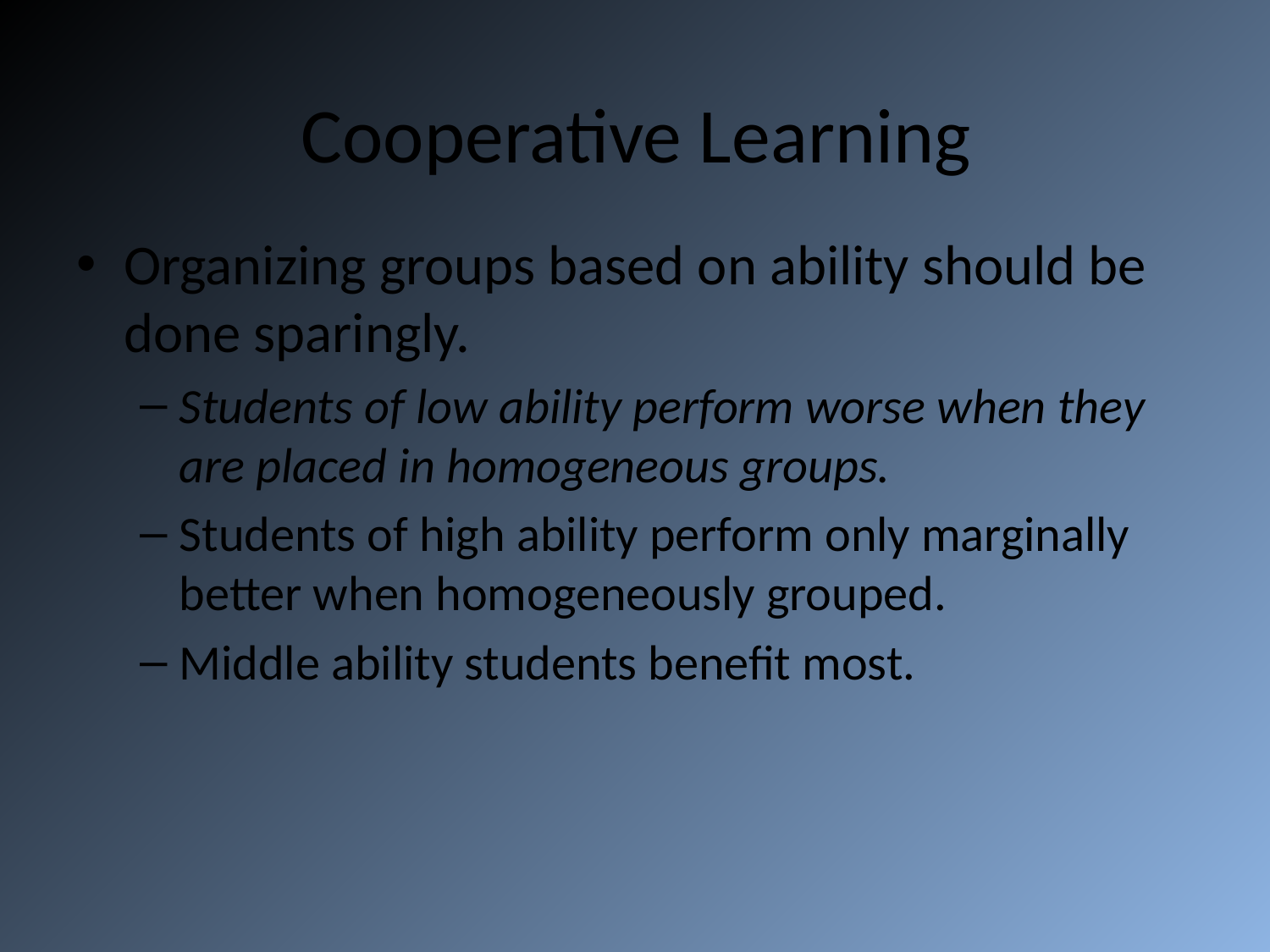

# Cooperative Learning
Organizing groups based on ability should be done sparingly.
Students of low ability perform worse when they are placed in homogeneous groups.
Students of high ability perform only marginally better when homogeneously grouped.
Middle ability students benefit most.